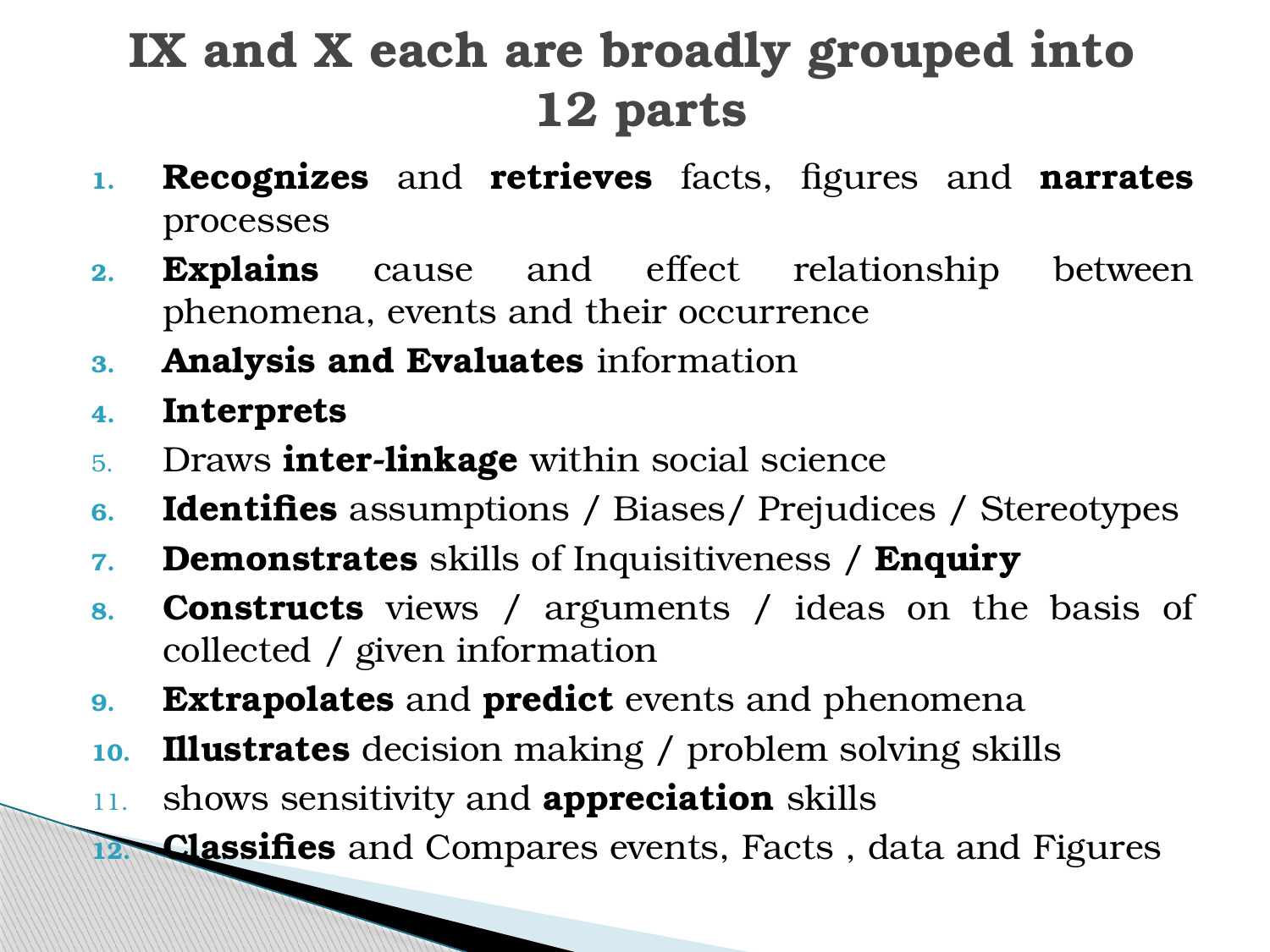

# IX and X each are broadly grouped into 12 parts
Recognizes and retrieves facts, figures and narrates processes
Explains cause and effect relationship between phenomena, events and their occurrence
Analysis and Evaluates information
Interprets
Draws inter-linkage within social science
Identifies assumptions / Biases/ Prejudices / Stereotypes
Demonstrates skills of Inquisitiveness / Enquiry
Constructs views / arguments / ideas on the basis of collected / given information
Extrapolates and predict events and phenomena
Illustrates decision making / problem solving skills
shows sensitivity and appreciation skills
Classifies and Compares events, Facts , data and Figures